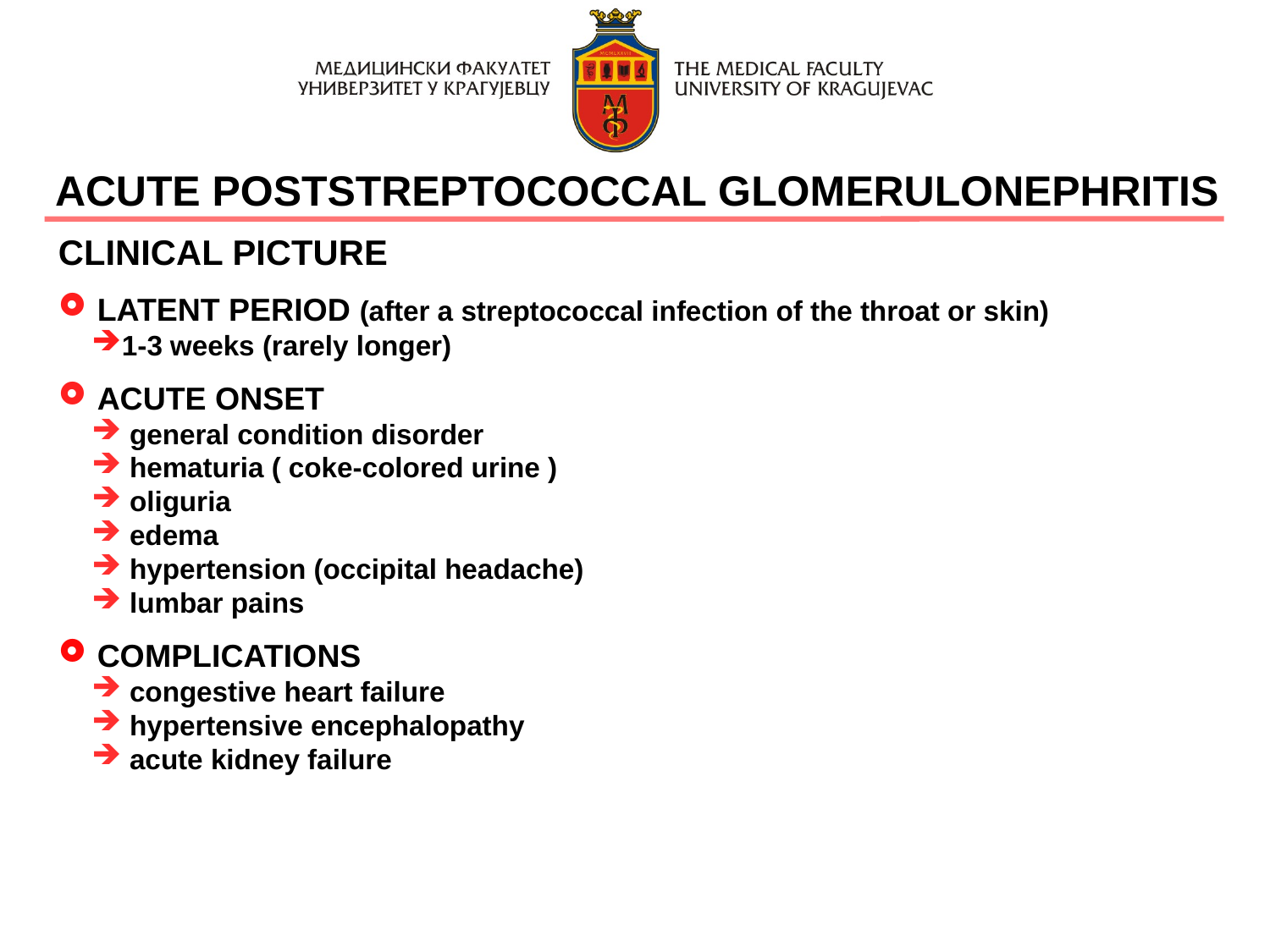

ACUTE POSTSTREPTOCOCCAL GLOMERULONEPHRITIS
CLINICAL PICTURE

 LATENT PERIOD (after a streptococcal infection of the throat or skin)
1-3 weeks (rarely longer)

 ACUTE ONSET
 general condition disorder
 hematuria ( coke-colored urine )
 oliguria
 edema
 hypertension (occipital headache)
 lumbar pains

 COMPLICATIONS
 congestive heart failure
 hypertensive encephalopathy
 acute kidney failure